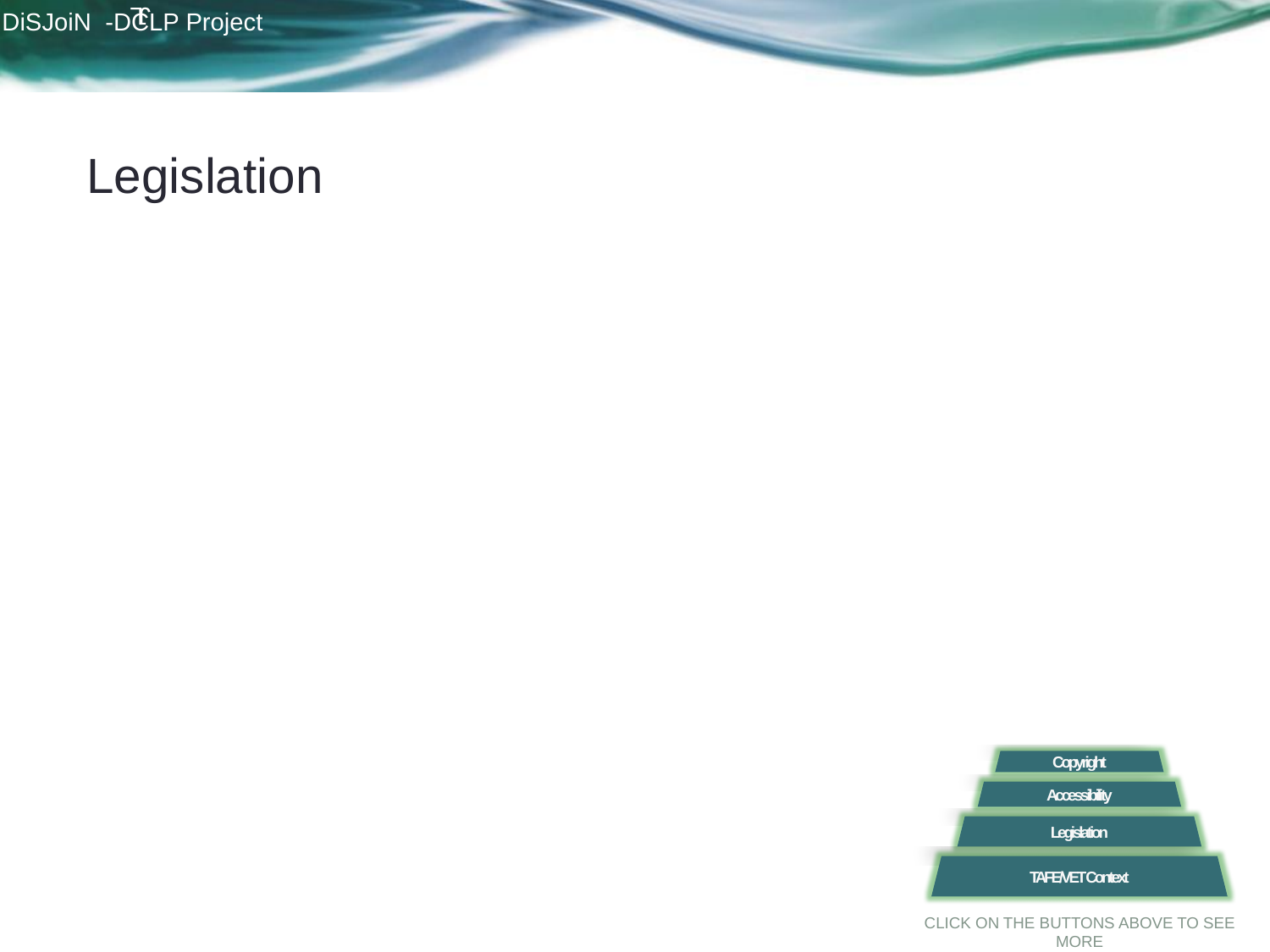

# Legislation
Copyright
Accessibility
Legislation
TAFE/VET Context
Click on the buttons above to see more